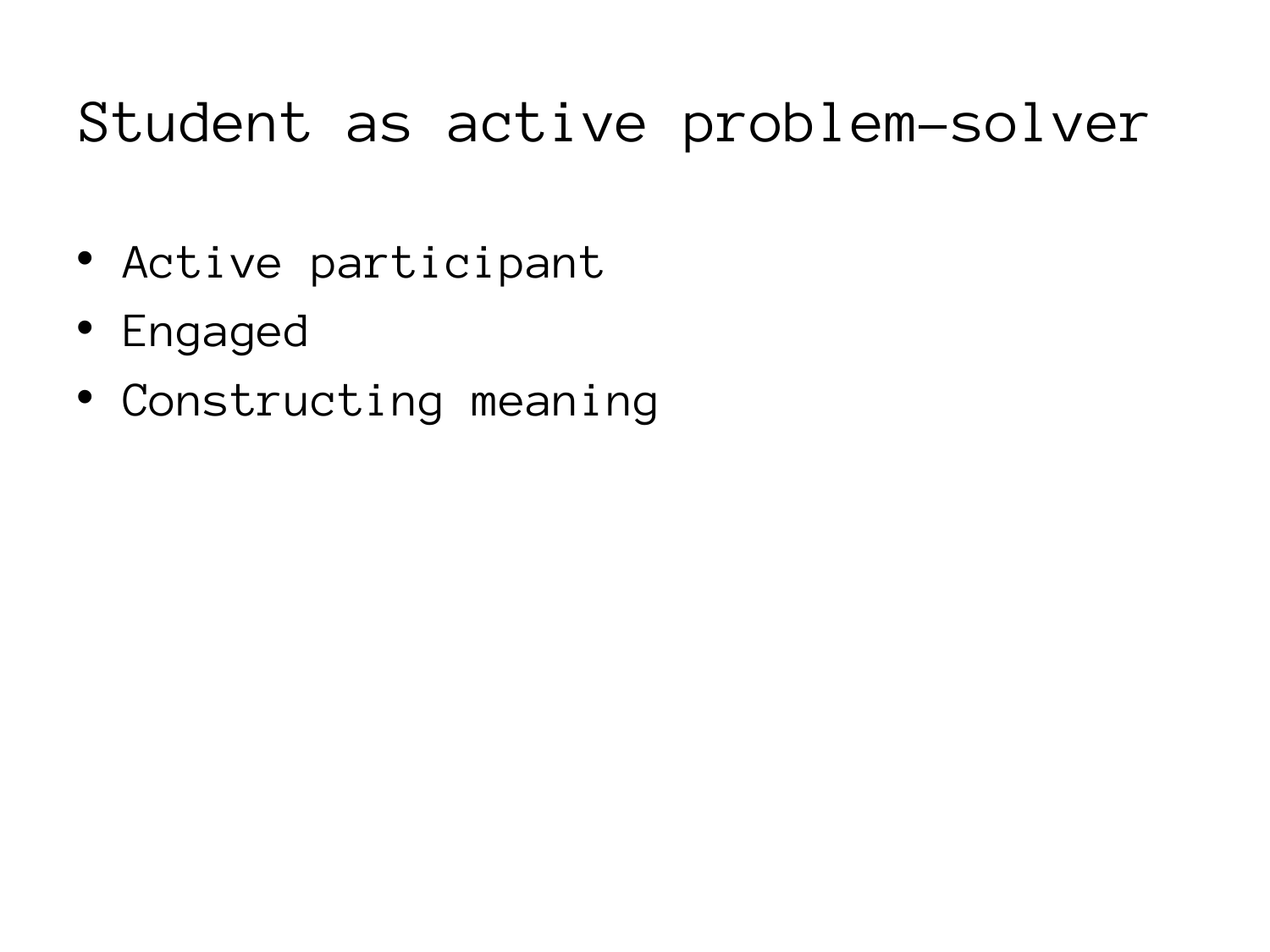

# Student as active problem-solver
Active participant
Engaged
Constructing meaning